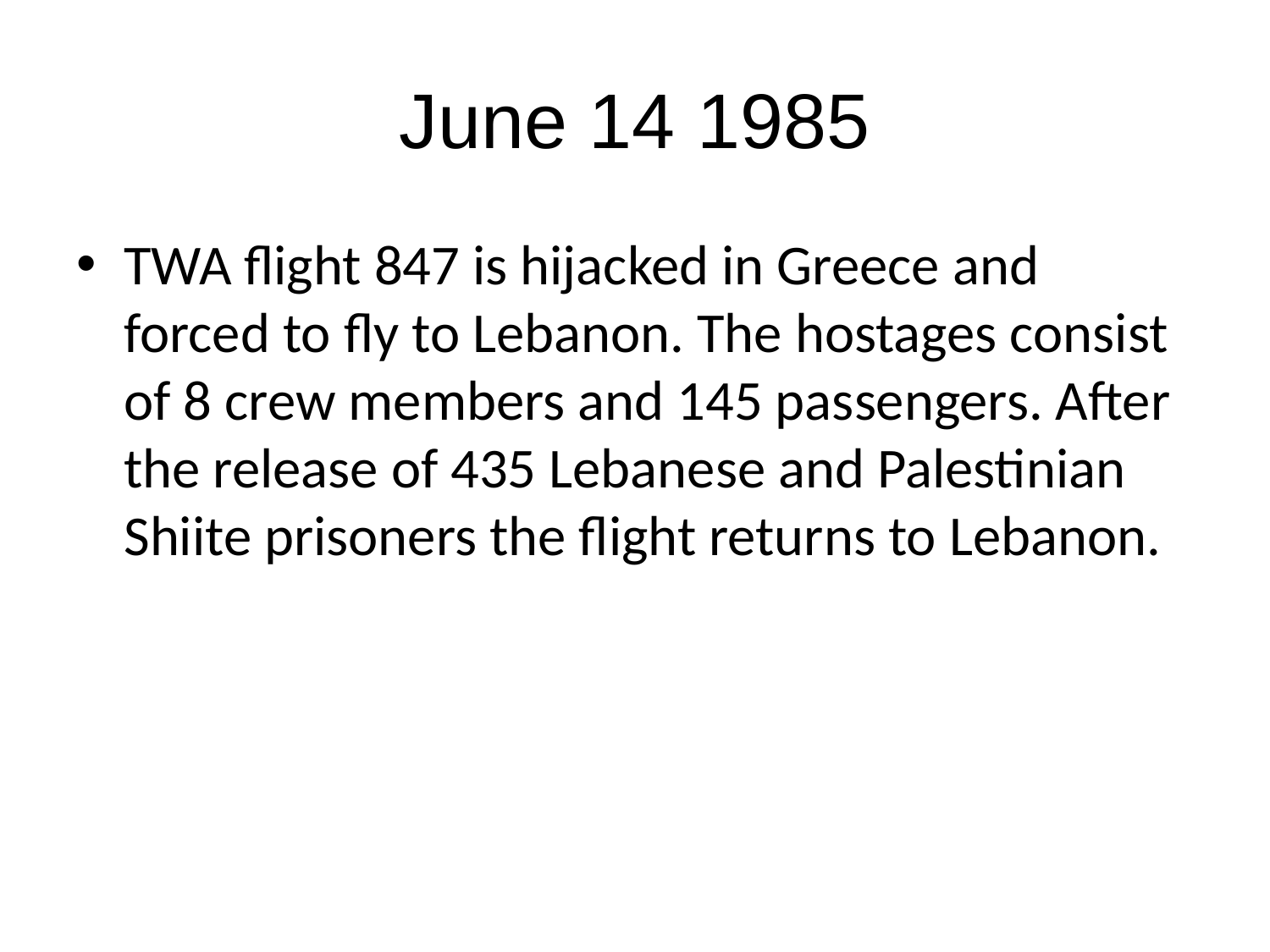

# June 14 1985
TWA flight 847 is hijacked in Greece and forced to fly to Lebanon. The hostages consist of 8 crew members and 145 passengers. After the release of 435 Lebanese and Palestinian Shiite prisoners the flight returns to Lebanon.